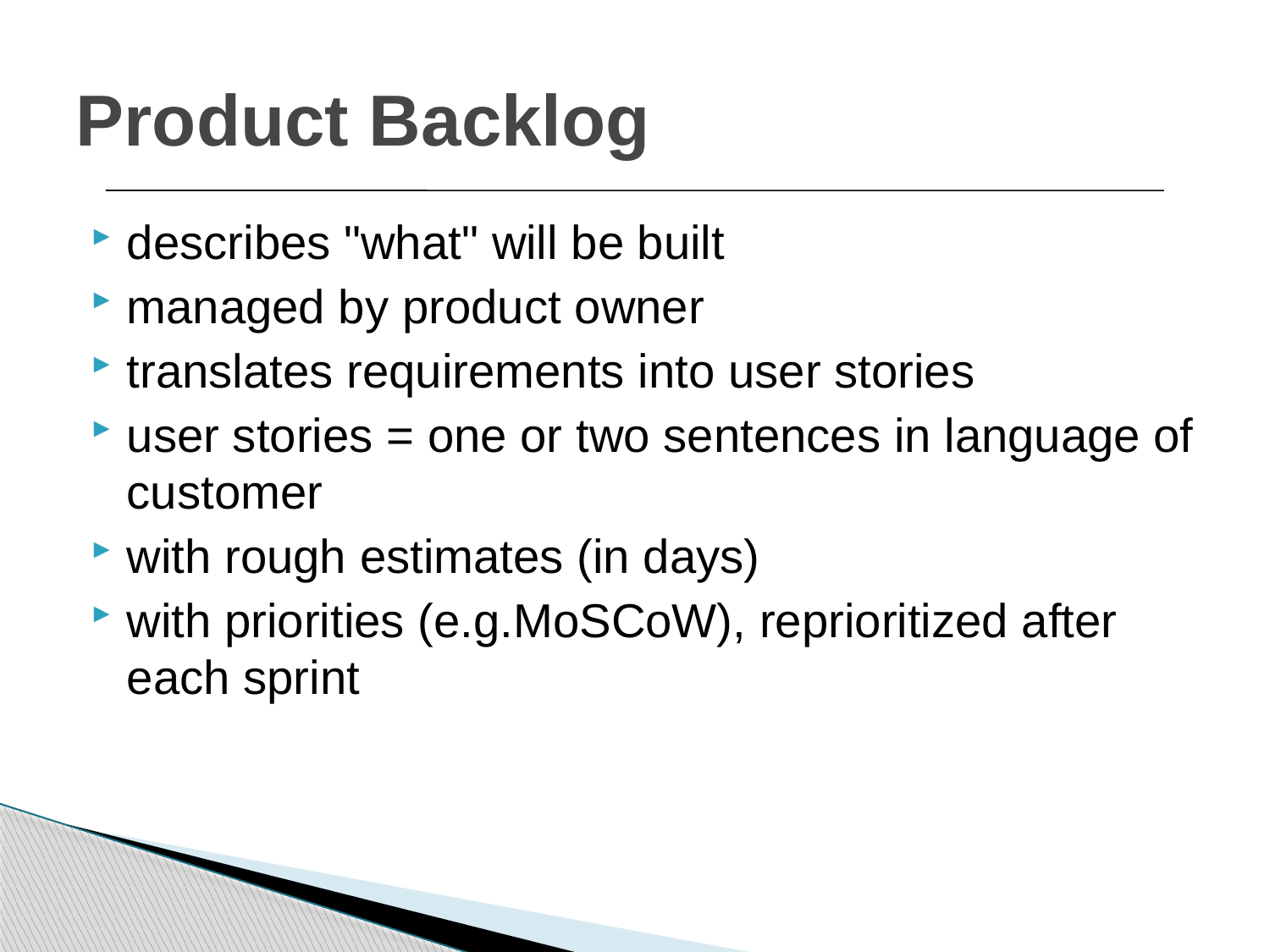

# Product Backlog
describes "what" will be built
managed by product owner
translates requirements into user stories
user stories = one or two sentences in language of customer
with rough estimates (in days)
with priorities (e.g.MoSCoW), reprioritized after each sprint